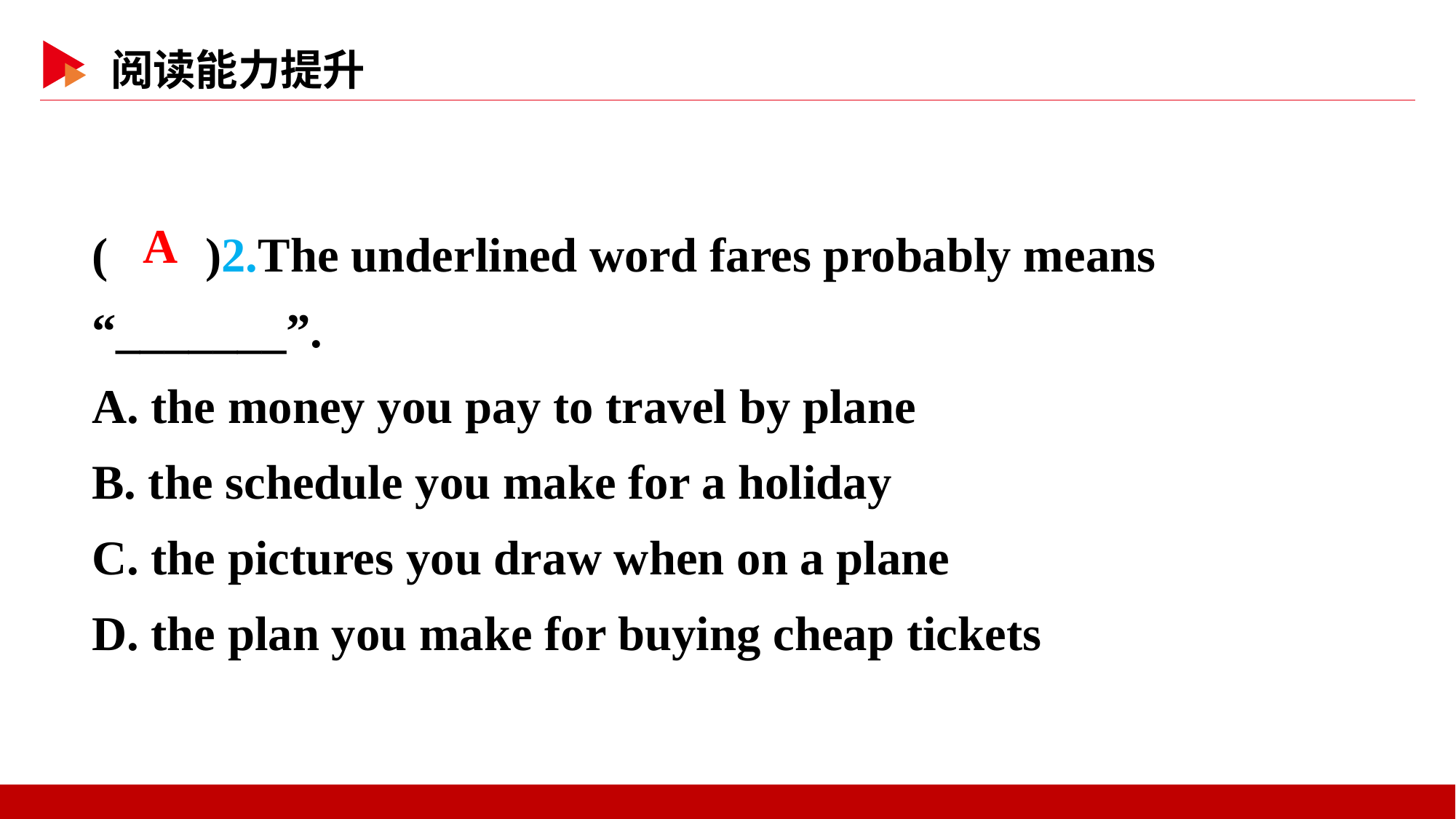

(        )2.The underlined word fares probably means “_______”.
A. the money you pay to travel by plane
B. the schedule you make for a holiday
C. the pictures you draw when on a plane
D. the plan you make for buying cheap tickets
   A